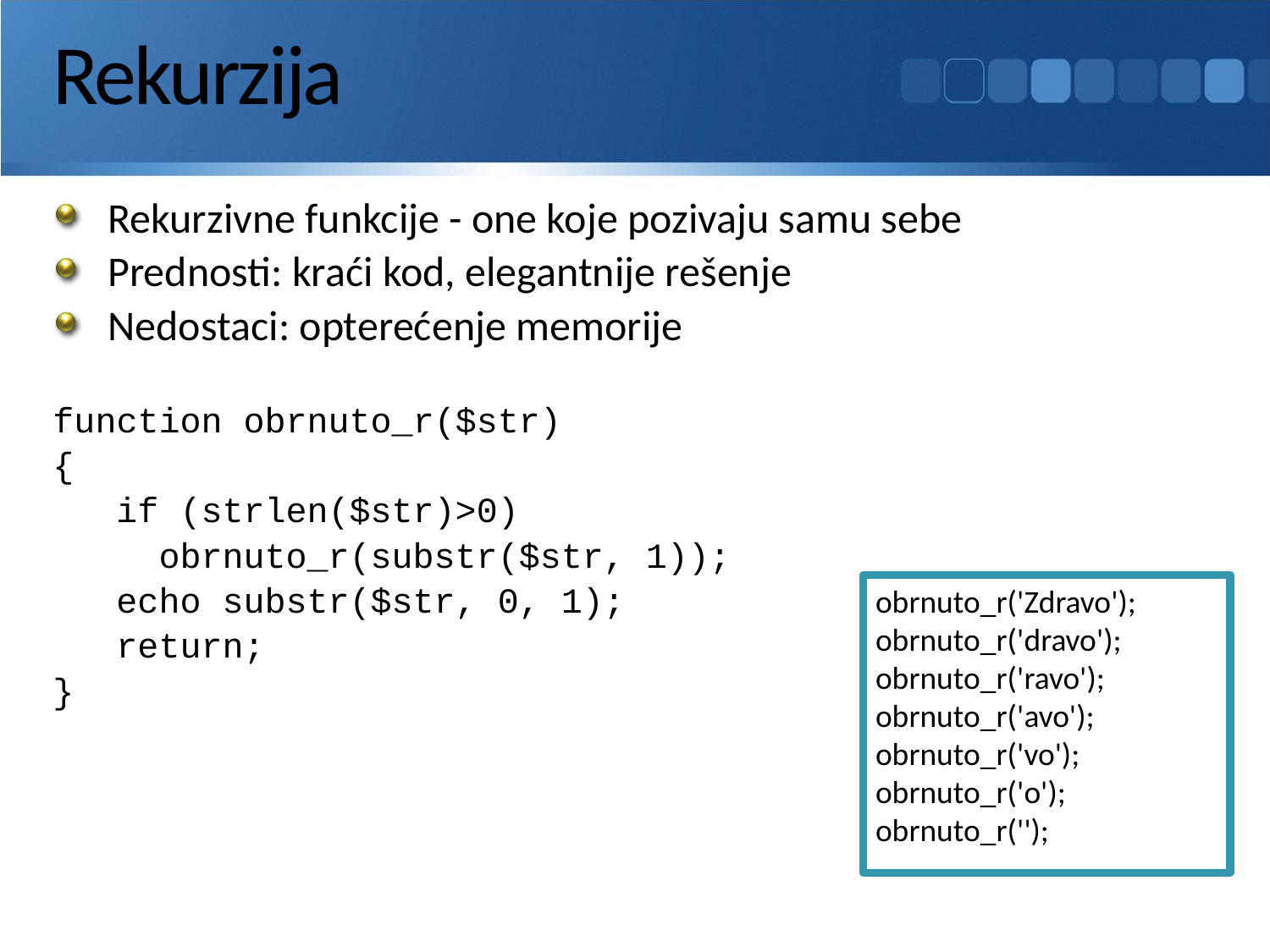

# Rekurzija
Rekurzivne funkcije - one koje pozivaju samu sebe
Prednosti: kraći kod, elegantnije rešenje
Nedostaci: opterećenje memorije

function obrnuto_r($str)
{
   if (strlen($str)>0)
     obrnuto_r(substr($str, 1));
   echo substr($str, 0, 1);
   return;
}
obrnuto_r('Zdravo');
obrnuto_r('dravo');
obrnuto_r('ravo');
obrnuto_r('avo');
obrnuto_r('vo');
obrnuto_r('o');
obrnuto_r('');

185